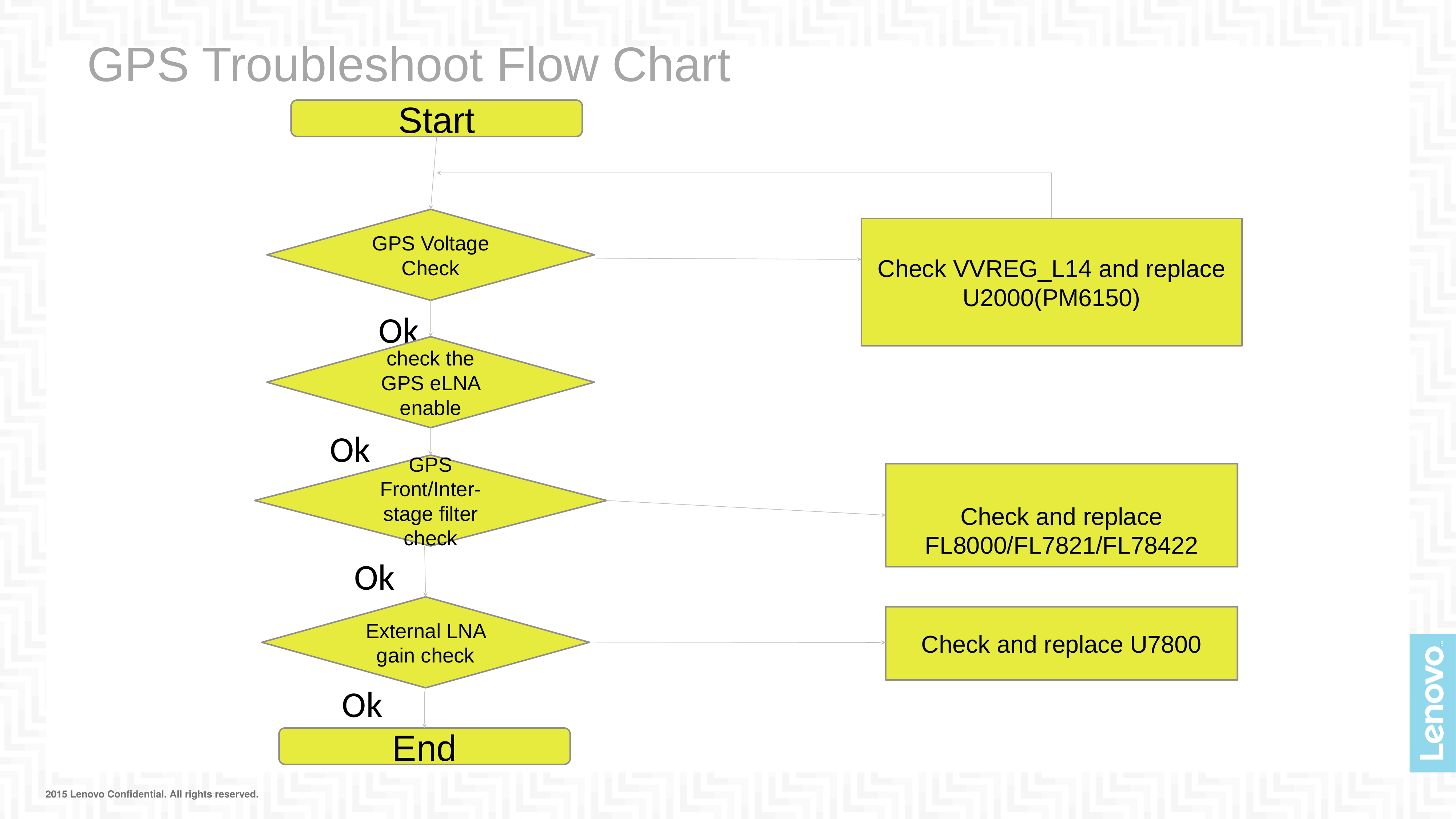

# GPS Troubleshoot Flow Chart
Start
GPS Voltage Check

Check VVREG_L14 and replace U2000(PM6150)
Ok
check the GPS eLNA enable
Ok

GPS Front/Inter-stage filter check

Check and replace FL8000/FL7821/FL78422
Ok
External LNA gain check

Check and replace U7800

Ok
End